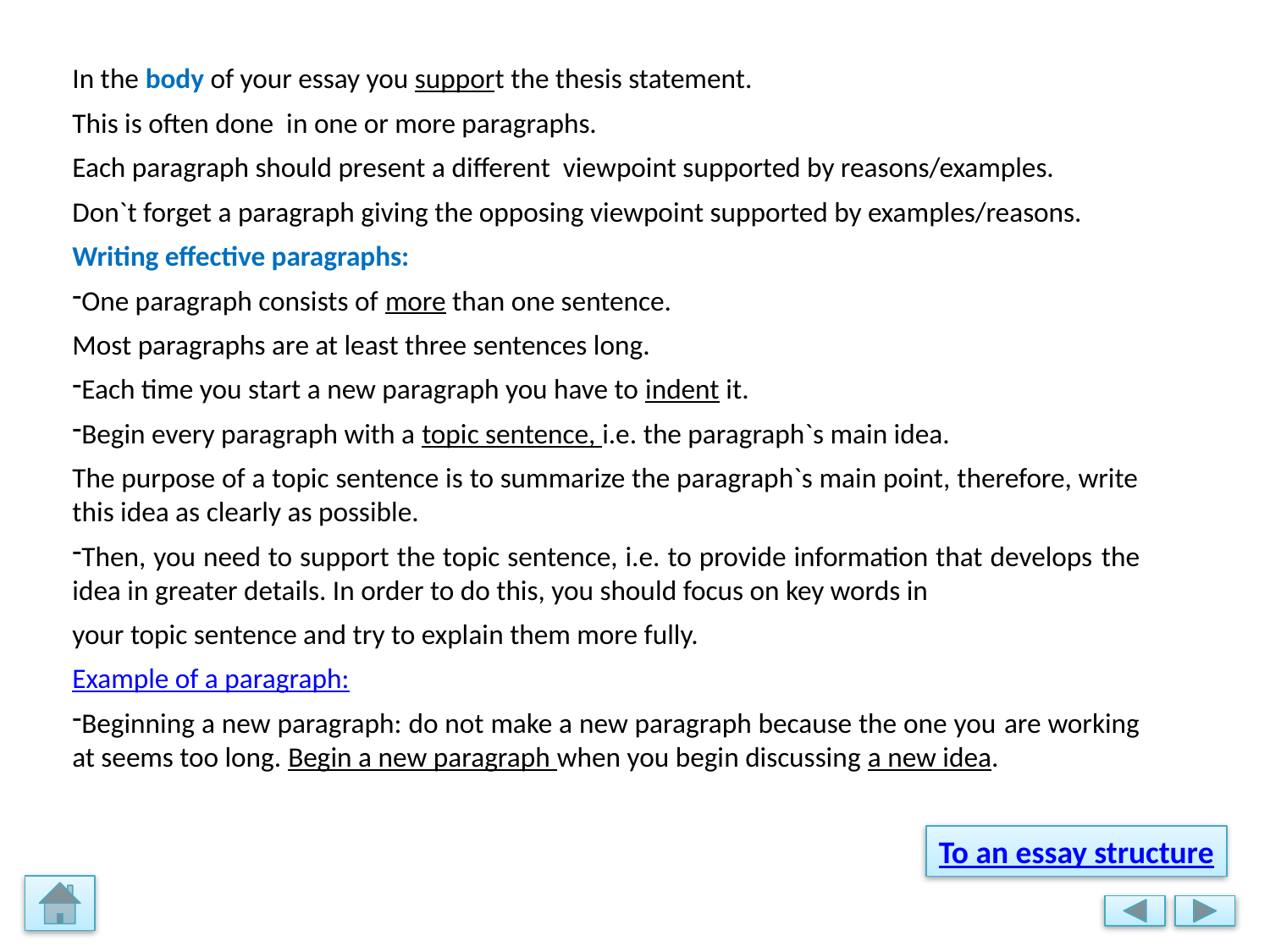

In the body of your essay you support the thesis statement.
This is often done  in one or more paragraphs.
Each paragraph should present a different  viewpoint supported by reasons/examples.
Don`t forget a paragraph giving the opposing viewpoint supported by examples/reasons.
Writing effective paragraphs:
One paragraph consists of more than one sentence.
Most paragraphs are at least three sentences long.
Each time you start a new paragraph you have to indent it.
Begin every paragraph with a topic sentence, i.e. the paragraph`s main idea.
The purpose of a topic sentence is to summarize the paragraph`s main point, therefore, write this idea as clearly as possible.
Then, you need to support the topic sentence, i.e. to provide information that develops the idea in greater details. In order to do this, you should focus on key words in
your topic sentence and try to explain them more fully.
Example of a paragraph:
Beginning a new paragraph: do not make a new paragraph because the one you are working at seems too long. Begin a new paragraph when you begin discussing a new idea.

To an essay structure